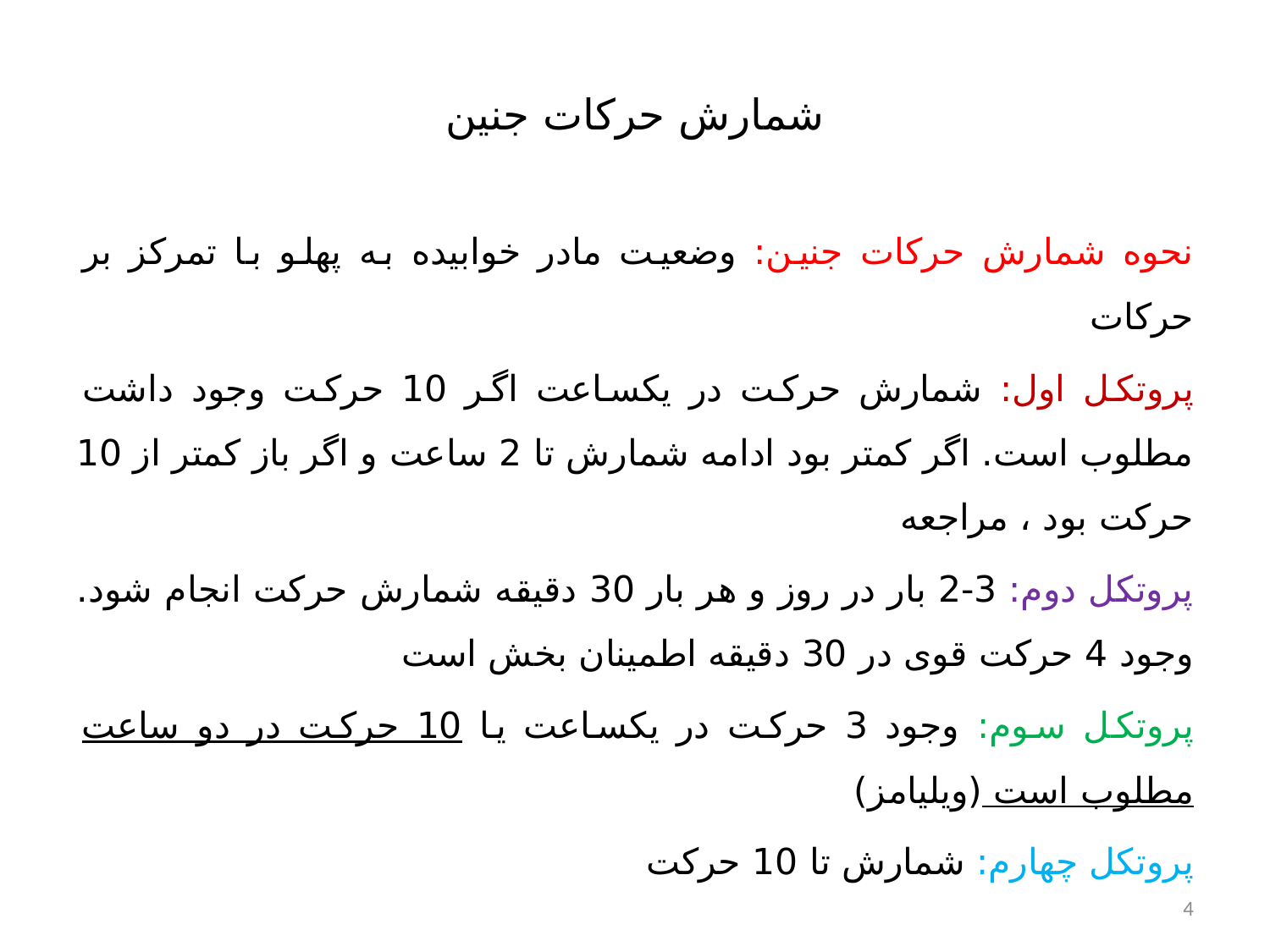

# شمارش حرکات جنین
نحوه شمارش حرکات جنین: وضعیت مادر خوابیده به پهلو با تمرکز بر حرکات
پروتکل اول: شمارش حرکت در یکساعت اگر 10 حرکت وجود داشت مطلوب است. اگر کمتر بود ادامه شمارش تا 2 ساعت و اگر باز کمتر از 10 حرکت بود ، مراجعه
پروتکل دوم: 3-2 بار در روز و هر بار 30 دقیقه شمارش حرکت انجام شود. وجود 4 حرکت قوی در 30 دقیقه اطمینان بخش است
پروتکل سوم: وجود 3 حرکت در یکساعت یا 10 حرکت در دو ساعت مطلوب است (ویلیامز)
پروتکل چهارم: شمارش تا 10 حرکت
4